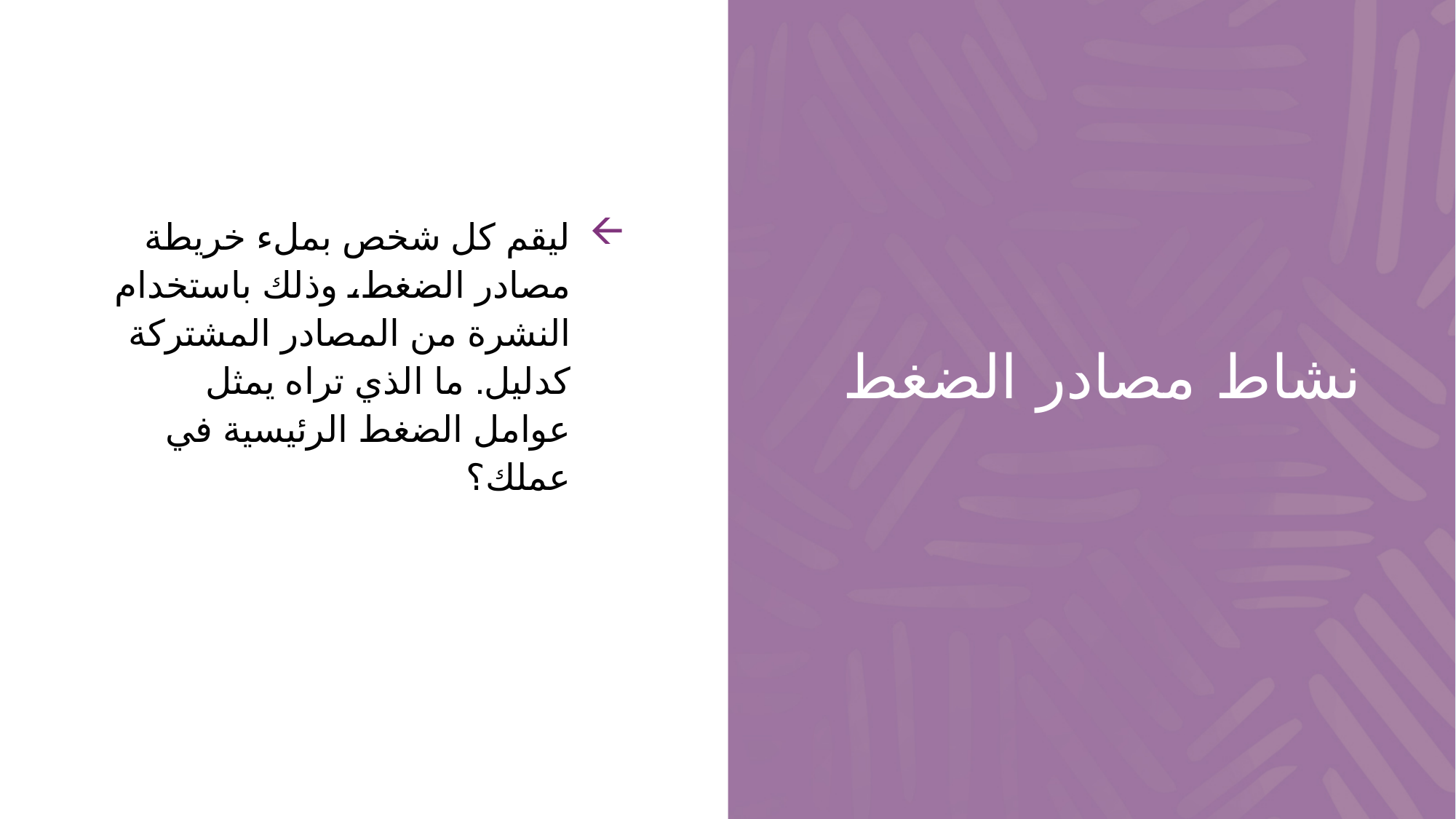

ليقم كل شخص بملء خريطة مصادر الضغط، وذلك باستخدام النشرة من المصادر المشتركة كدليل. ما الذي تراه يمثل عوامل الضغط الرئيسية في عملك؟

# نشاط مصادر الضغط